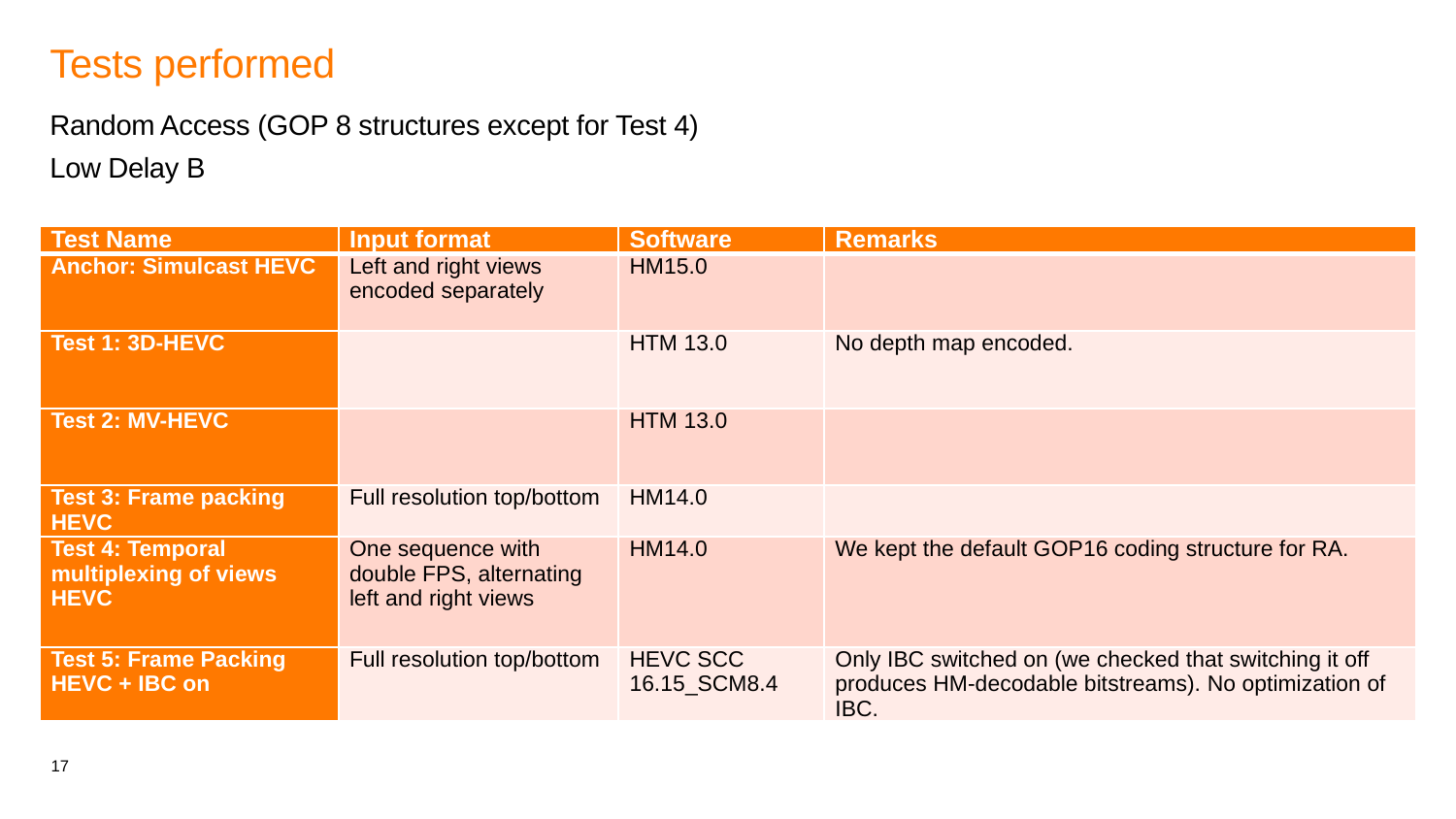

# Tests performed
Random Access (GOP 8 structures except for Test 4)
Low Delay B
| Test Name | Input format | Software | Remarks |
| --- | --- | --- | --- |
| Anchor: Simulcast HEVC | Left and right views encoded separately | HM15.0 |  |
| Test 1: 3D-HEVC |  | HTM 13.0 | No depth map encoded. |
| Test 2: MV-HEVC |  | HTM 13.0 |  |
| Test 3: Frame packing HEVC | Full resolution top/bottom | HM14.0 |  |
| Test 4: Temporal multiplexing of views HEVC | One sequence with double FPS, alternating left and right views | HM14.0 | We kept the default GOP16 coding structure for RA. |
| Test 5: Frame Packing HEVC + IBC on | Full resolution top/bottom | HEVC SCC 16.15\_SCM8.4 | Only IBC switched on (we checked that switching it off produces HM-decodable bitstreams). No optimization of IBC. |